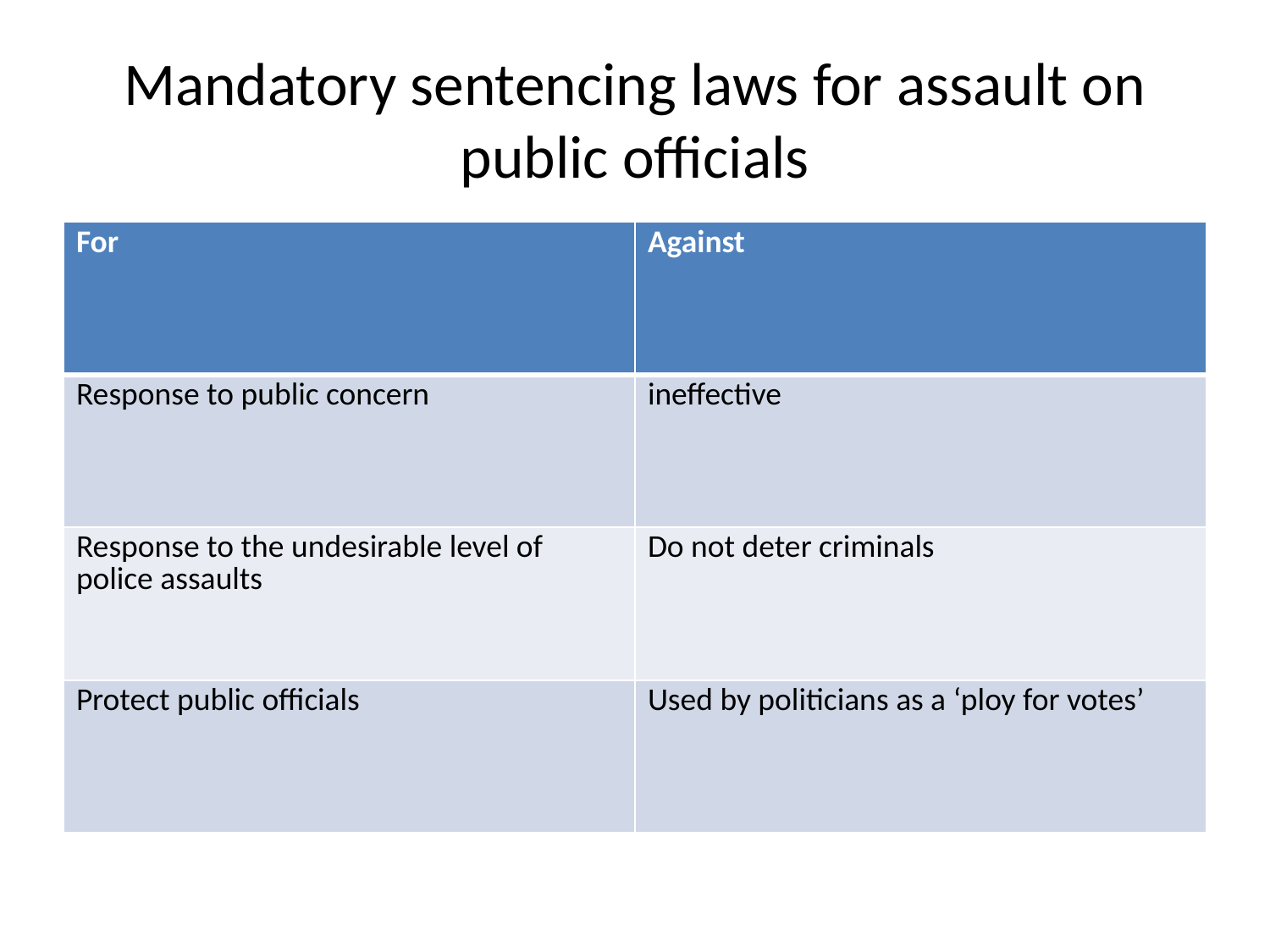

# Mandatory sentencing laws for assault on public officials
| For | Against |
| --- | --- |
| Response to public concern | ineffective |
| Response to the undesirable level of police assaults | Do not deter criminals |
| Protect public officials | Used by politicians as a ‘ploy for votes’ |